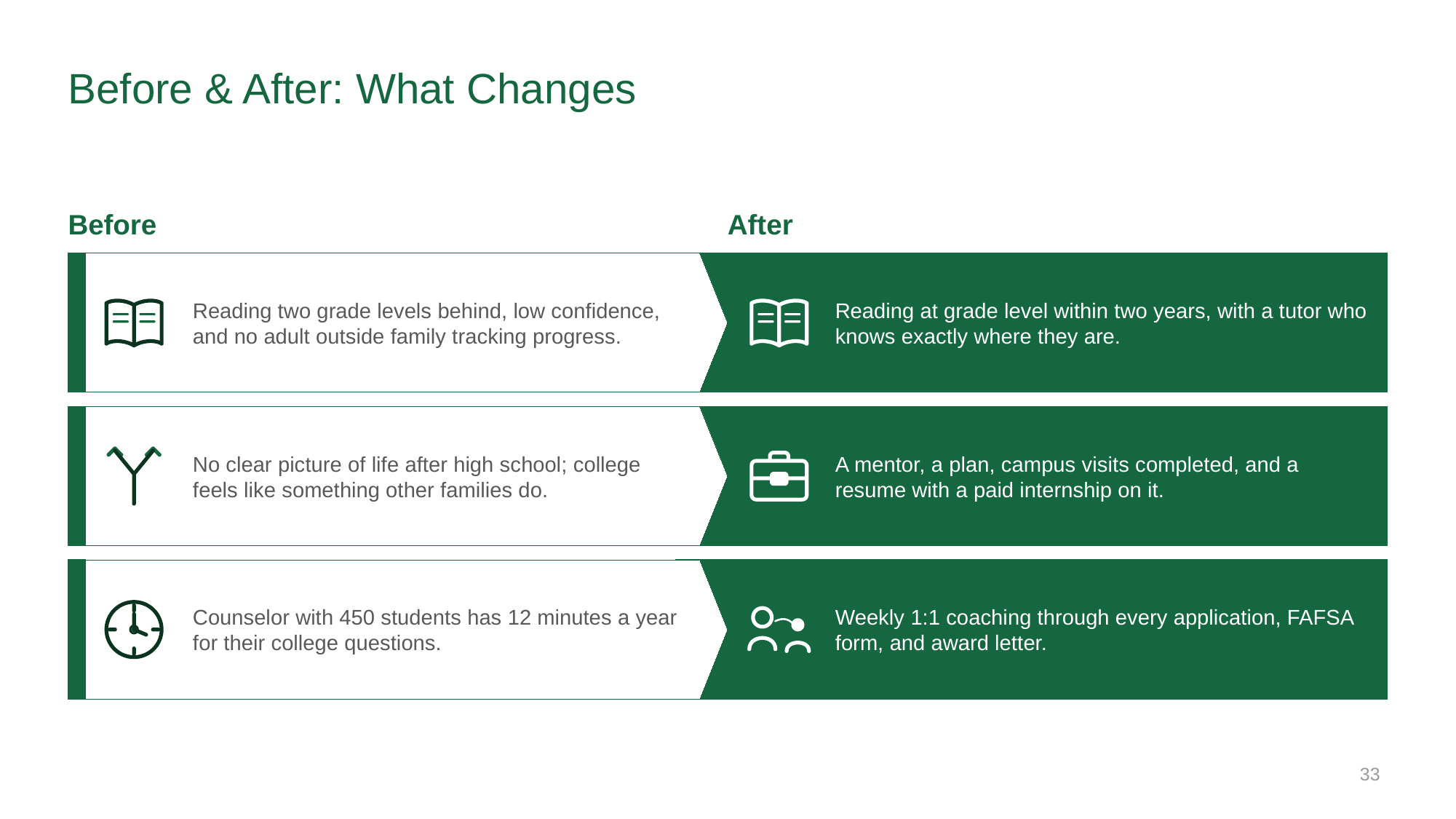

# Before & After: What Changes
Before
After
Reading two grade levels behind, low confidence, and no adult outside family tracking progress.

Reading at grade level within two years, with a tutor who knows exactly where they are.

No clear picture of life after high school; college feels like something other families do.

A mentor, a plan, campus visits completed, and a resume with a paid internship on it.

Counselor with 450 students has 12 minutes a year for their college questions.

Weekly 1:1 coaching through every application, FAFSA form, and award letter.

33